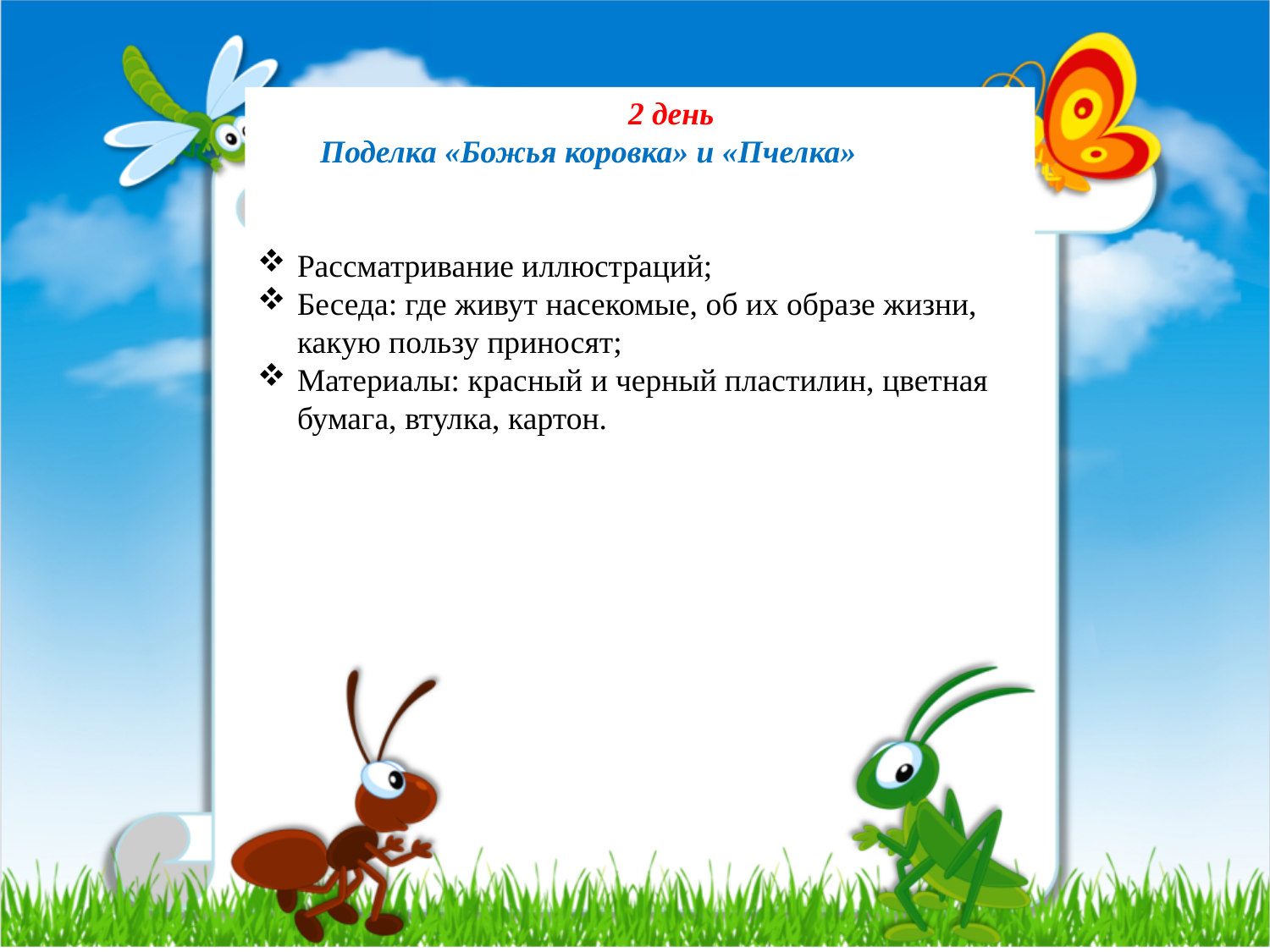

2 день
Поделка «Божья коровка» и «Пчелка»

Рассматривание иллюстраций;
Беседа: где живут насекомые, об их образе жизни, какую пользу приносят;
Материалы: красный и черный пластилин, цветная бумага, втулка, картон.